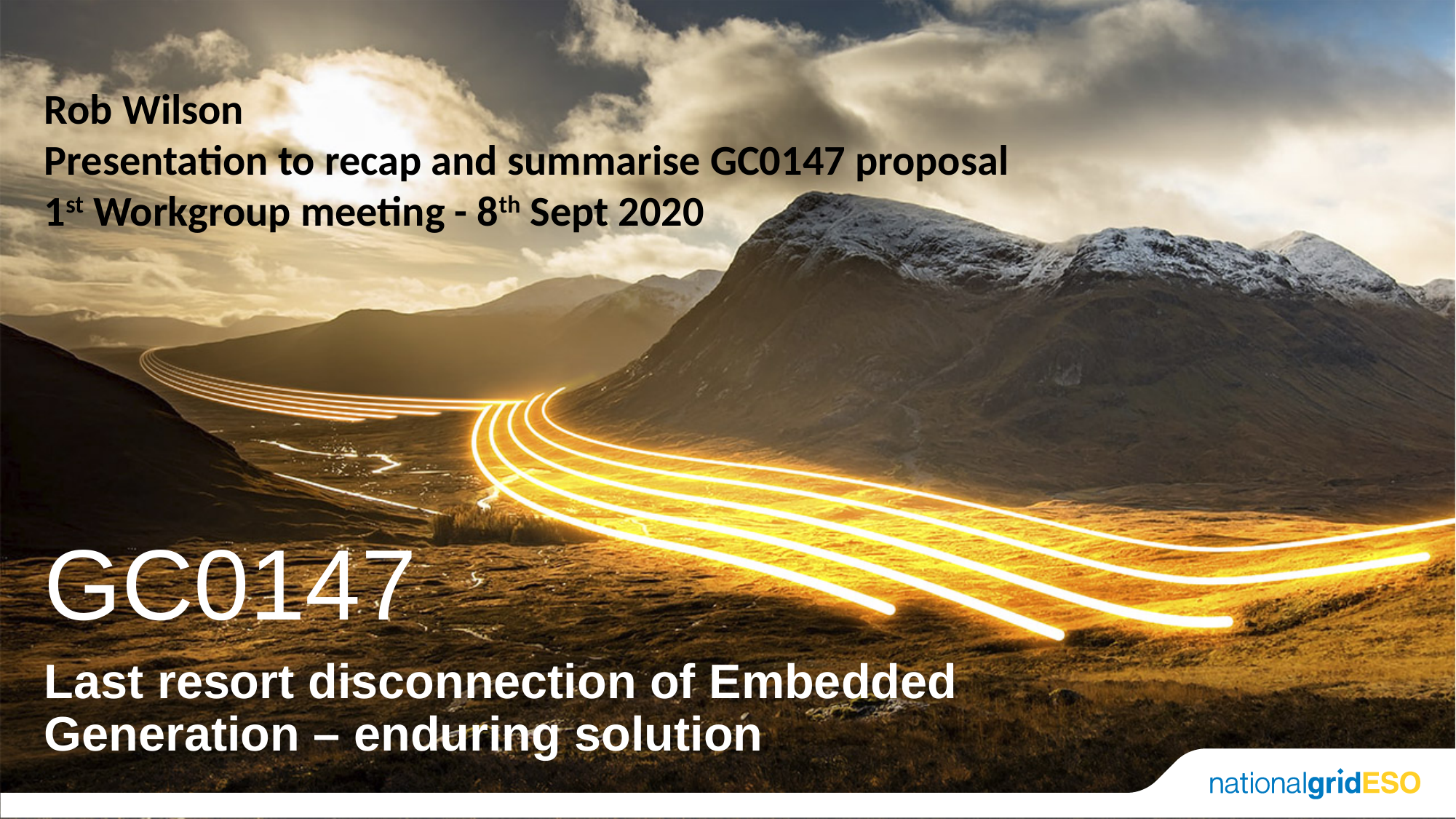

Rob Wilson
Presentation to recap and summarise GC0147 proposal
1st Workgroup meeting - 8th Sept 2020
GC0147
Last resort disconnection of Embedded Generation – enduring solution